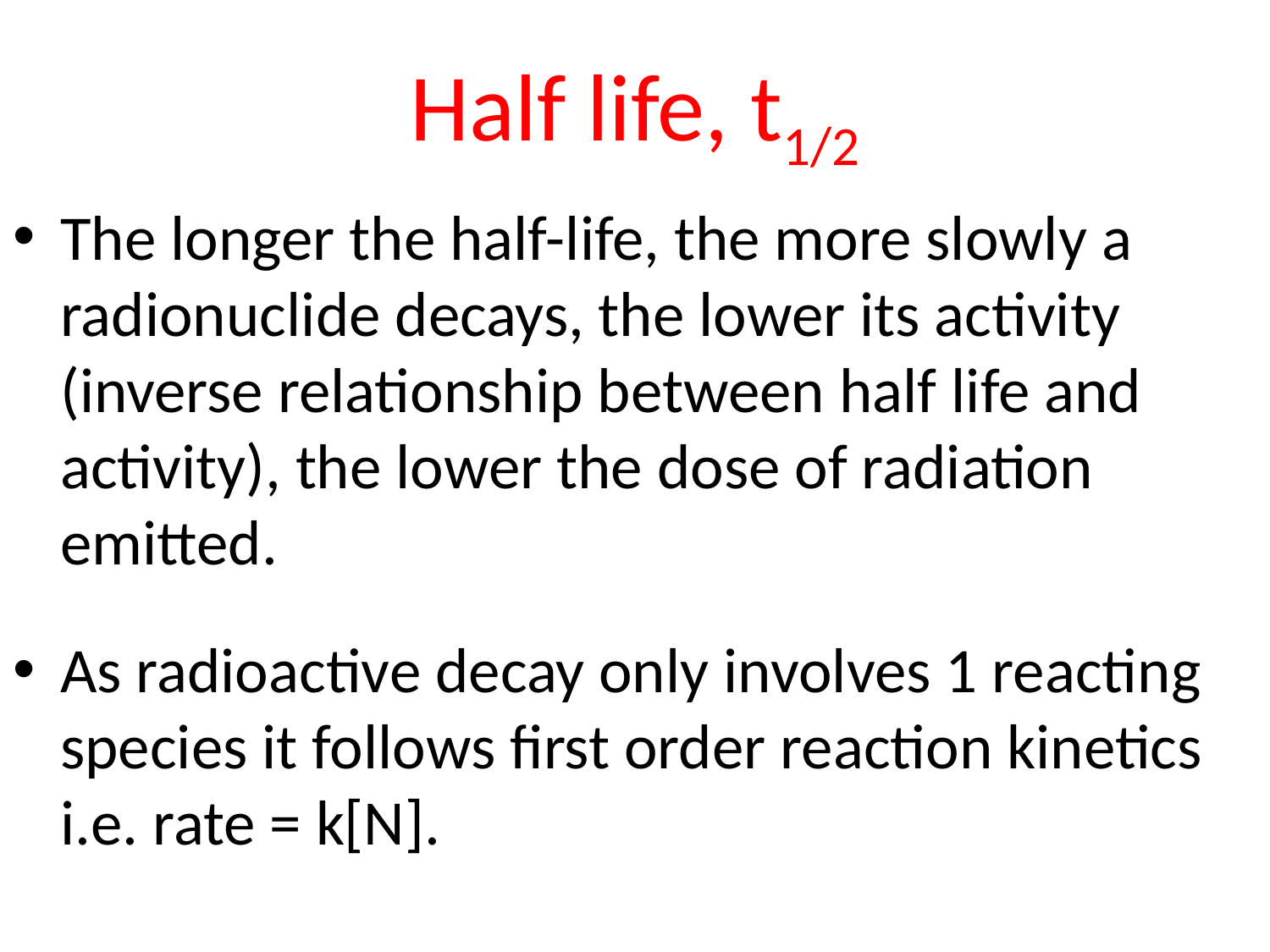

# Half life, t1/2
The longer the half-life, the more slowly a radionuclide decays, the lower its activity (inverse relationship between half life and activity), the lower the dose of radiation emitted.

As radioactive decay only involves 1 reacting species it follows first order reaction kinetics i.e. rate = k[N].